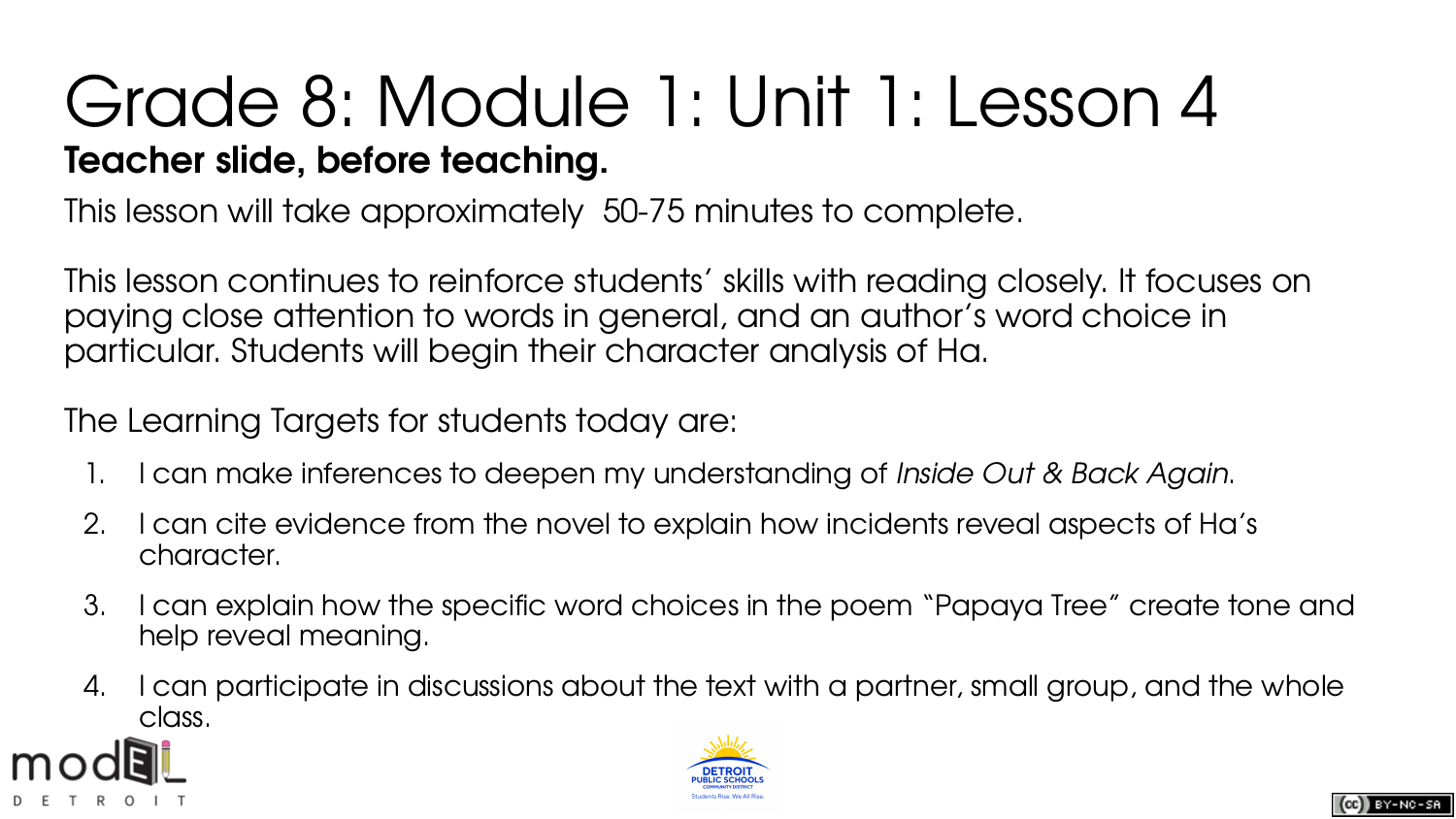

# Grade 8: Module 1: Unit 1: Lesson 4 Teacher slide, before teaching.
This lesson will take approximately  50-75 minutes to complete.

This lesson continues to reinforce students’ skills with reading closely. It focuses on paying close attention to words in general, and an author’s word choice in particular. Students will begin their character analysis of Ha.
The Learning Targets for students today are:
I can make inferences to deepen my understanding of Inside Out & Back Again.
I can cite evidence from the novel to explain how incidents reveal aspects of Ha’s character.
I can explain how the specific word choices in the poem “Papaya Tree” create tone and help reveal meaning.
I can participate in discussions about the text with a partner, small group, and the whole class.